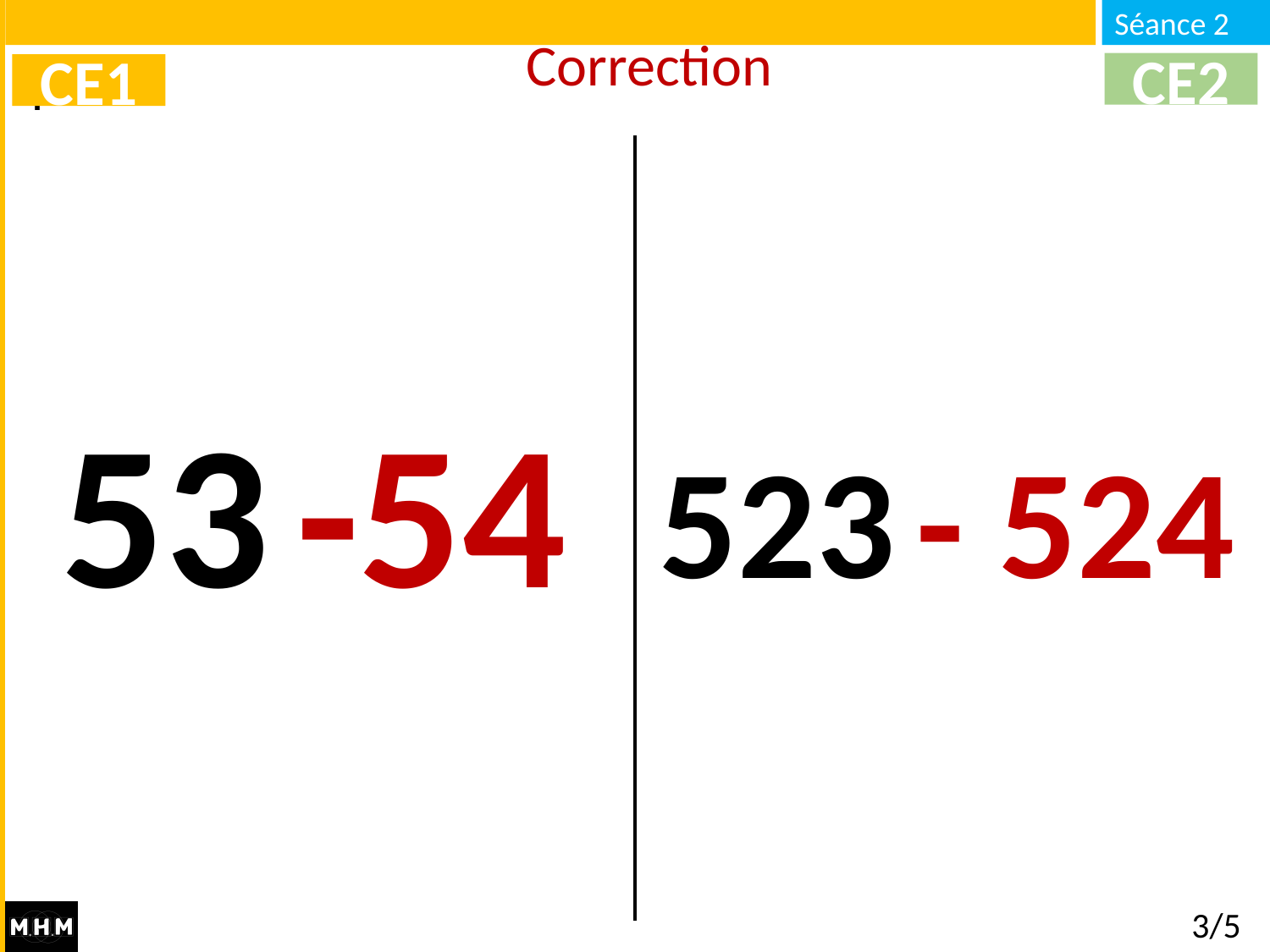

Correction
CE2
CE1
53
-54
523
- 524
3/5